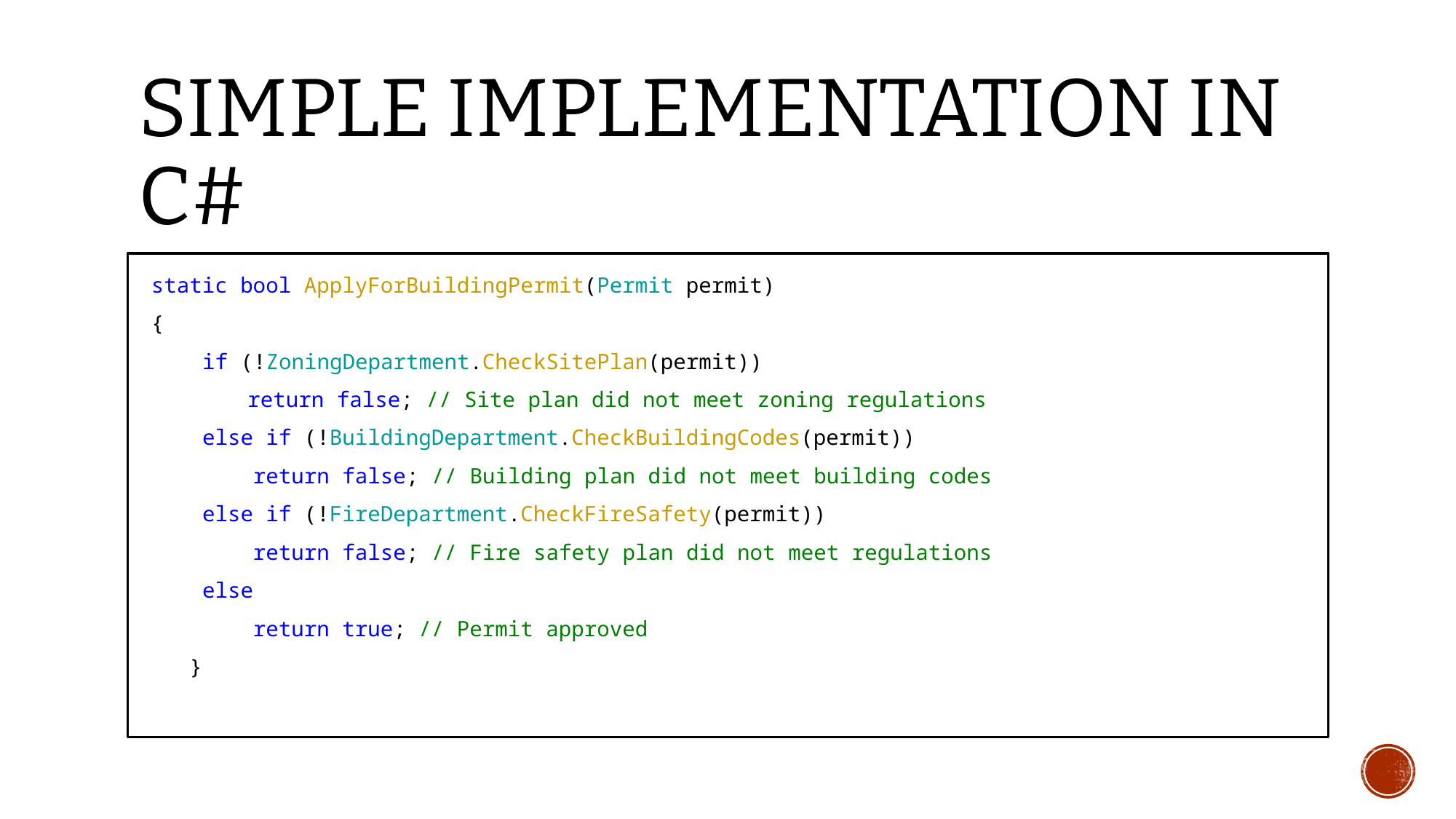

# Simple implementation in C#
 static bool ApplyForBuildingPermit(Permit permit)
 {
     if (!ZoningDepartment.CheckSitePlan(permit))
	return false; // Site plan did not meet zoning regulations
     else if (!BuildingDepartment.CheckBuildingCodes(permit))
         return false; // Building plan did not meet building codes
     else if (!FireDepartment.CheckFireSafety(permit))
         return false; // Fire safety plan did not meet regulations
     else
         return true; // Permit approved
    }